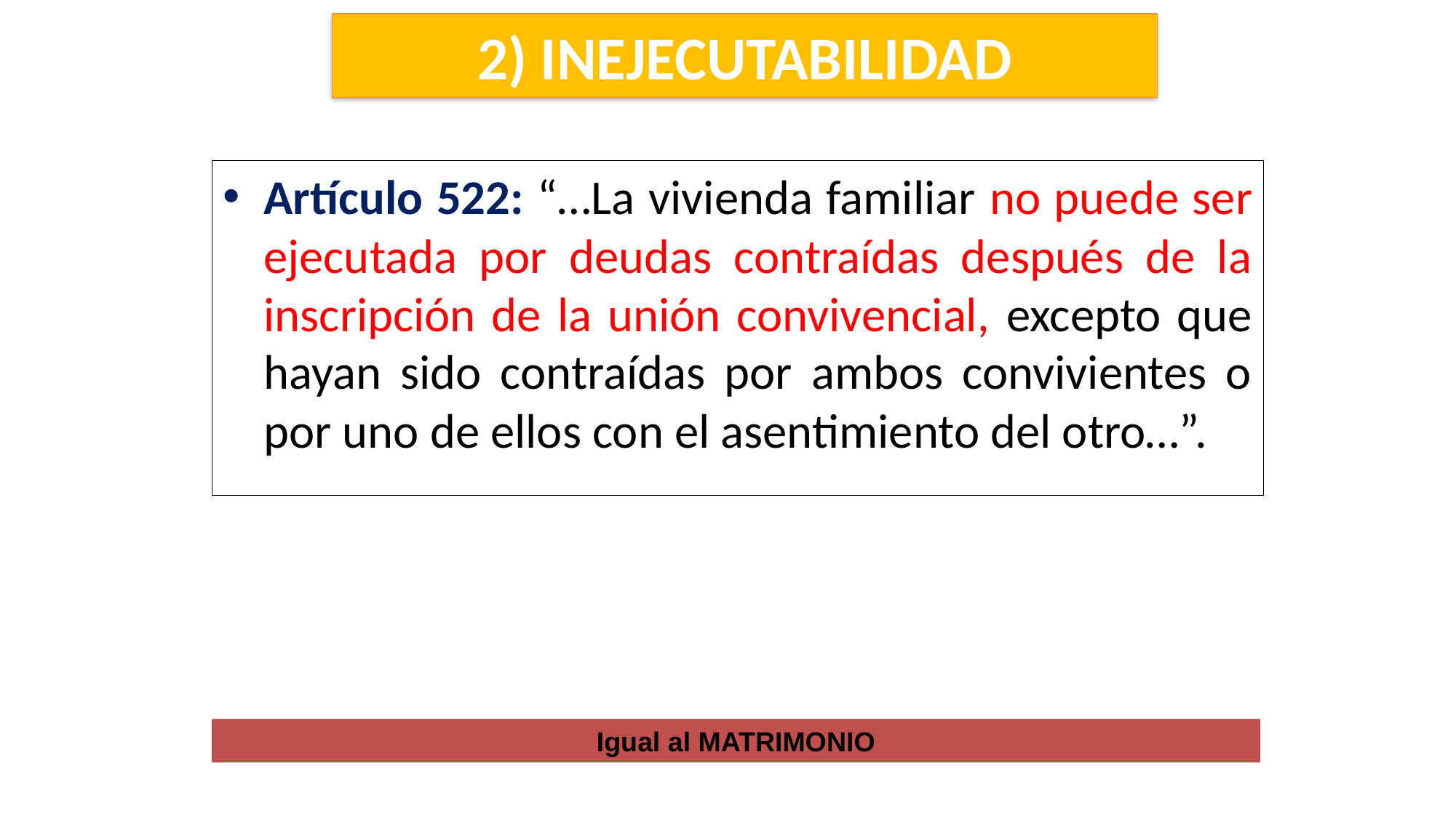

2) INEJECUTABILIDAD

Artículo 522: “…La vivienda familiar no puede ser ejecutada por deudas contraídas después de la inscripción de la unión convivencial, excepto que hayan sido contraídas por ambos convivientes o por uno de ellos con el asentimiento del otro…”.

Igual al MATRIMONIO